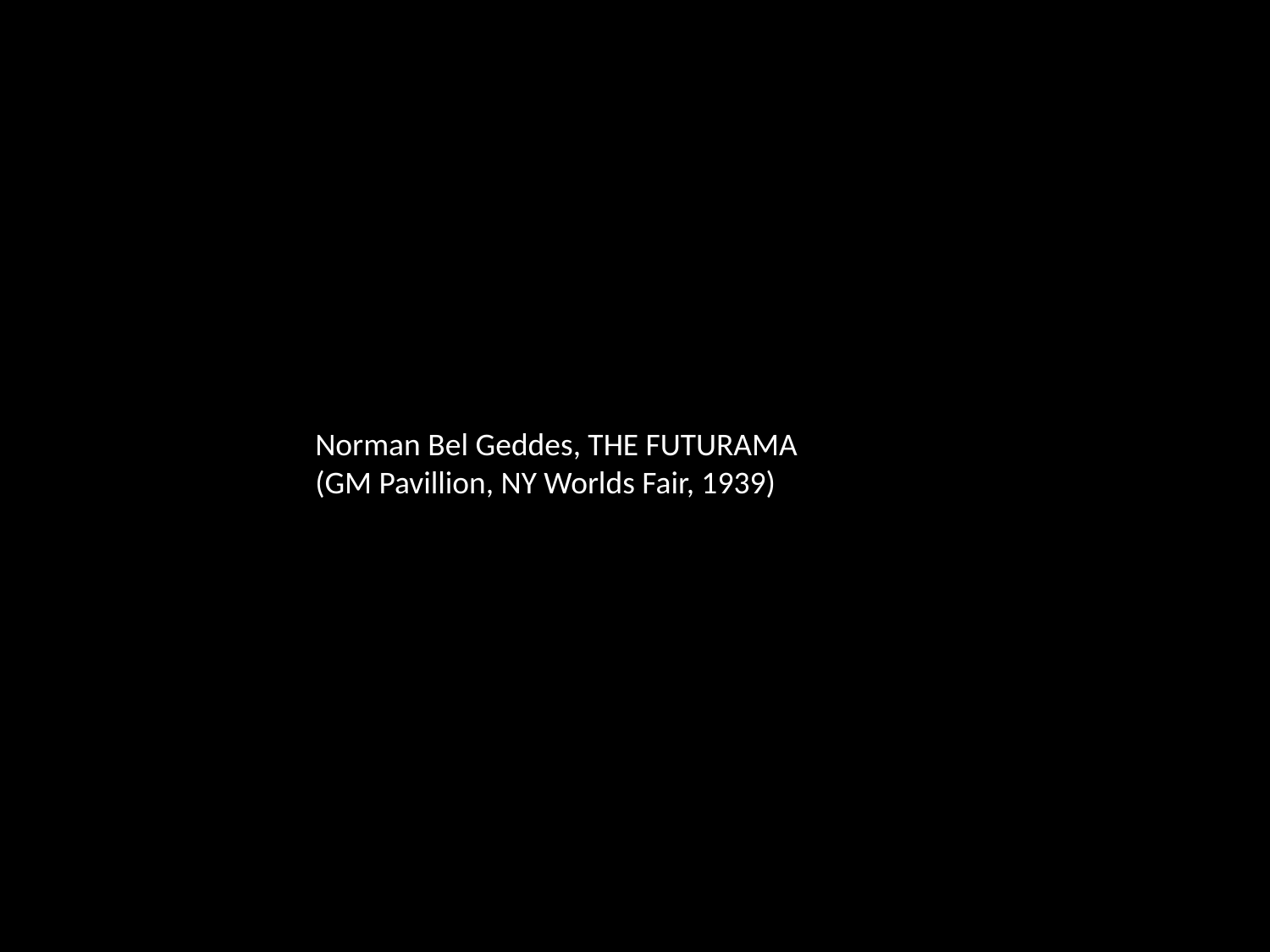

Norman Bel Geddes, THE FUTURAMA
(GM Pavillion, NY Worlds Fair, 1939)